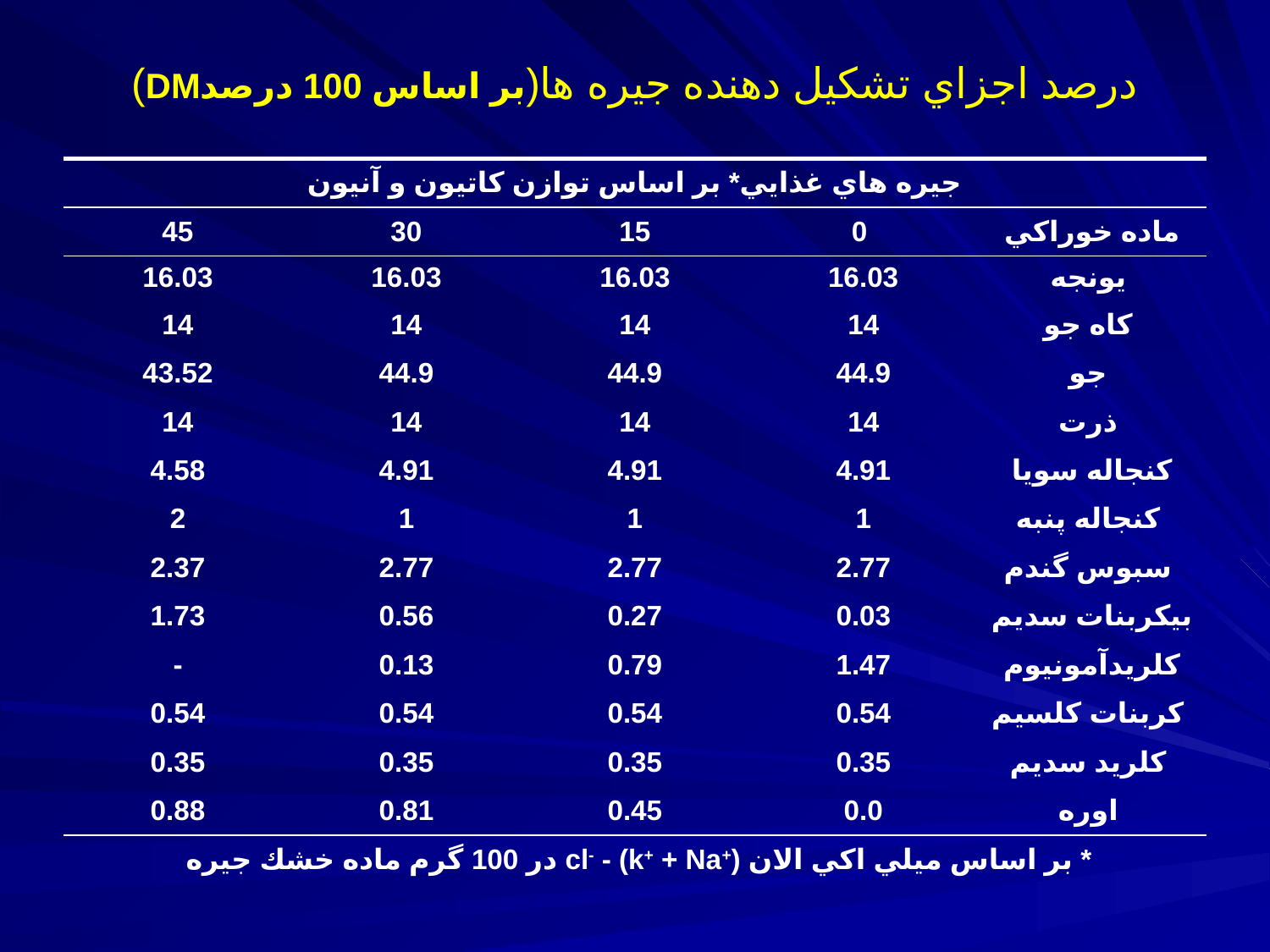

# درصد اجزاي تشكيل دهنده جيره ها(بر اساس 100 درصدDM)
| جيره هاي غذايي\* بر اساس توازن كاتيون و آنيون |  |  |  |  |
| --- | --- | --- | --- | --- |
| 45 | 30 | 15 | 0 | ماده خوراكي |
| 16.03 | 16.03 | 16.03 | 16.03 | يونجه |
| 14 | 14 | 14 | 14 | كاه جو |
| 43.52 | 44.9 | 44.9 | 44.9 | جو |
| 14 | 14 | 14 | 14 | ذرت |
| 4.58 | 4.91 | 4.91 | 4.91 | كنجاله سويا |
| 2 | 1 | 1 | 1 | كنجاله پنبه |
| 2.37 | 2.77 | 2.77 | 2.77 | سبوس گندم |
| 1.73 | 0.56 | 0.27 | 0.03 | بيكربنات سديم |
| - | 0.13 | 0.79 | 1.47 | كلريدآمونيوم |
| 0.54 | 0.54 | 0.54 | 0.54 | كربنات كلسيم |
| 0.35 | 0.35 | 0.35 | 0.35 | كلريد سديم |
| 0.88 | 0.81 | 0.45 | 0.0 | اوره |
| \* بر اساس ميلي اكي الان cl- - (k+ + Na+) در 100 گرم ماده خشك جيره |  |  |  |  |